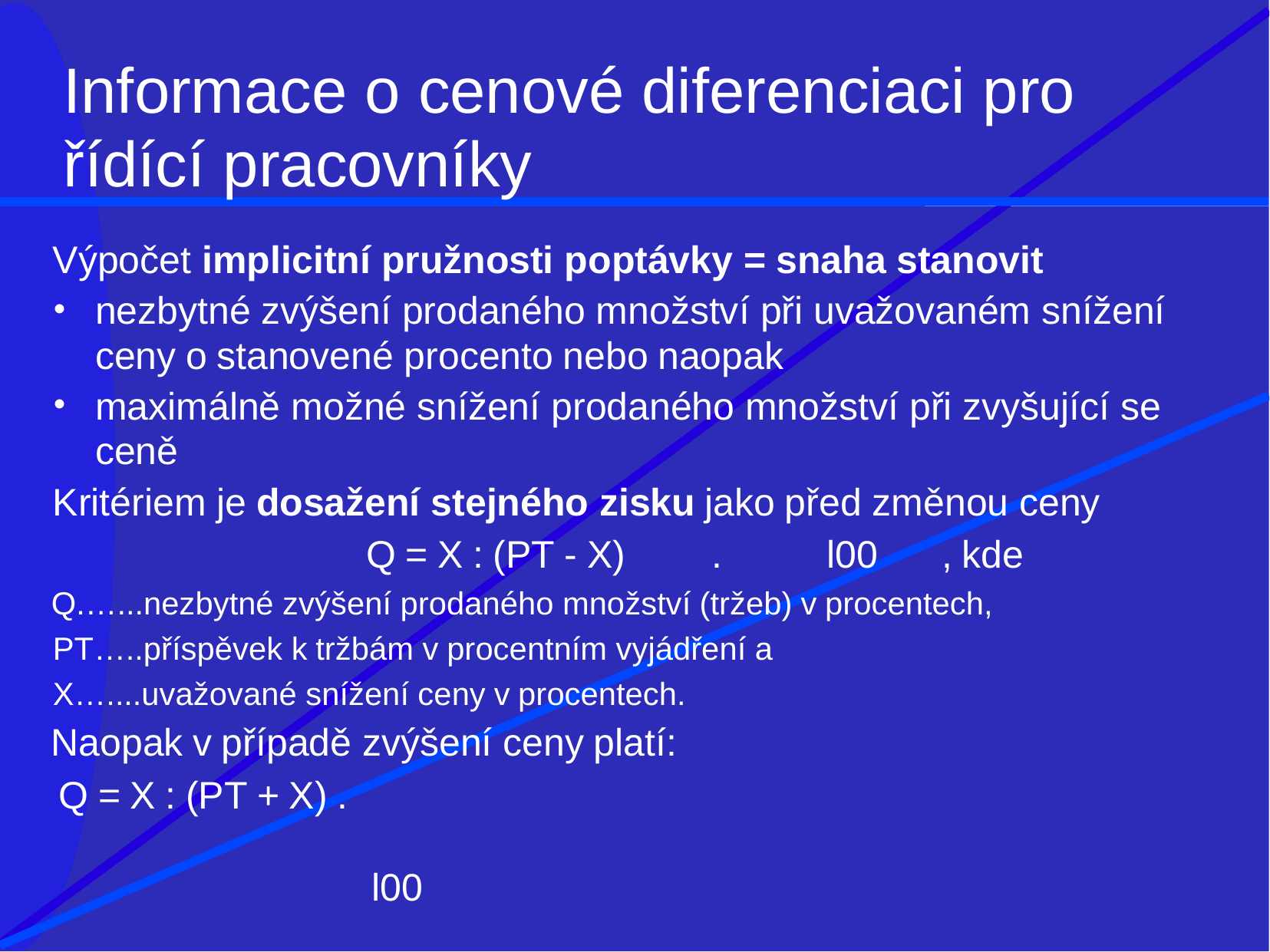

# Informace o cenové diferenciaci pro
řídící pracovníky
Výpočet implicitní pružnosti poptávky = snaha stanovit
nezbytné zvýšení prodaného množství při uvažovaném snížení
ceny o stanovené procento nebo naopak
maximálně možné snížení prodaného množství při zvyšující se
ceně
Kritériem je dosažení stejného zisku jako před změnou ceny Q = X : (PT - X)	.	l00	, kde
Q.…...nezbytné zvýšení prodaného množství (tržeb) v procentech, PT…..příspěvek k tržbám v procentním vyjádření a X…....uvažované snížení ceny v procentech.
Naopak v případě zvýšení ceny platí:
Q = X : (PT + X) .	l00	, kde
Q.….. maximální možné snížení prodaného množství (tržeb) v procentech a
X.…….uvažované zvýšení ceny v procentech